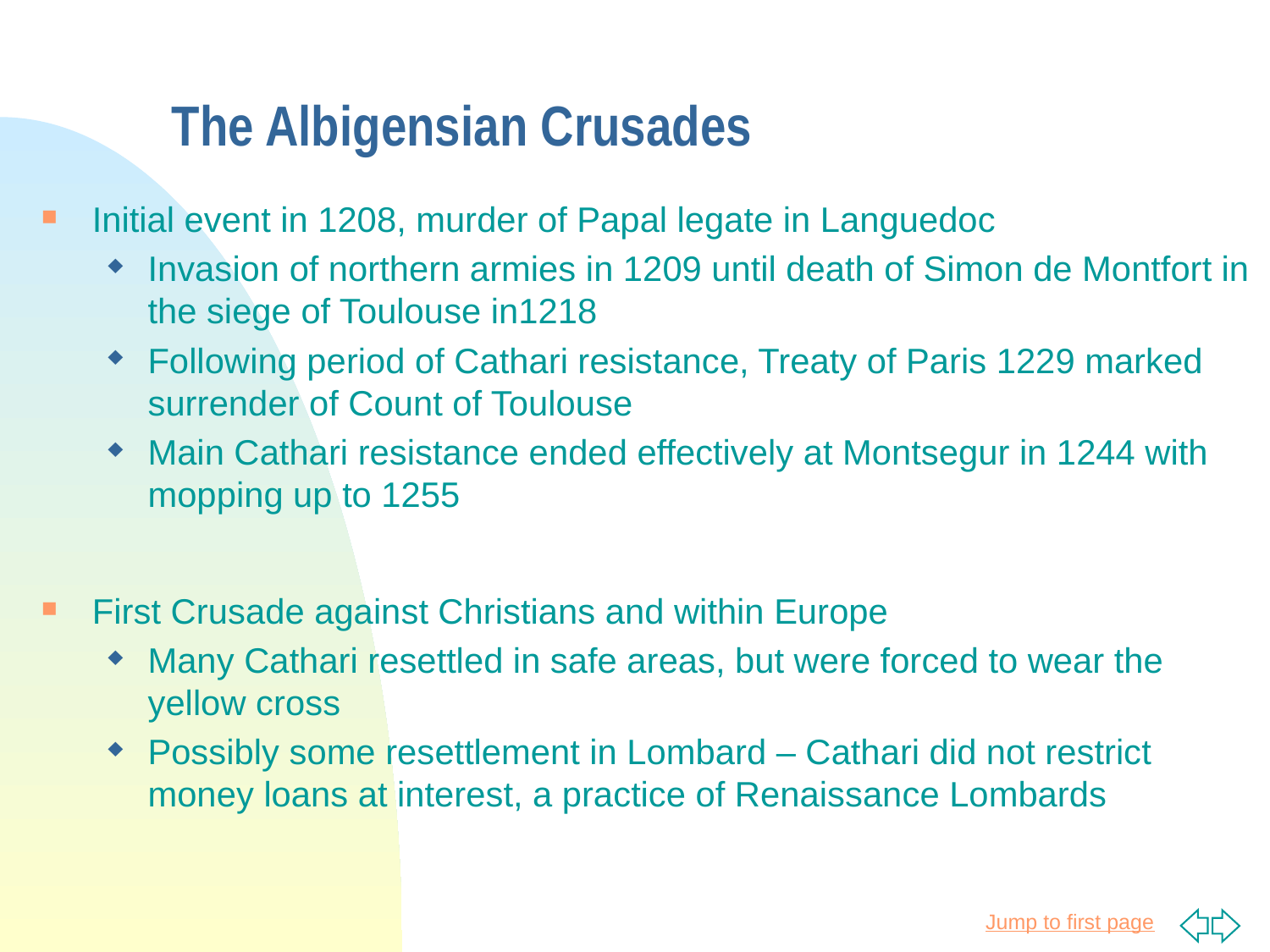

# The Albigensian Crusades
Initial event in 1208, murder of Papal legate in Languedoc
Invasion of northern armies in 1209 until death of Simon de Montfort in the siege of Toulouse in1218
Following period of Cathari resistance, Treaty of Paris 1229 marked surrender of Count of Toulouse
Main Cathari resistance ended effectively at Montsegur in 1244 with mopping up to 1255

First Crusade against Christians and within Europe
Many Cathari resettled in safe areas, but were forced to wear the yellow cross
Possibly some resettlement in Lombard – Cathari did not restrict money loans at interest, a practice of Renaissance Lombards